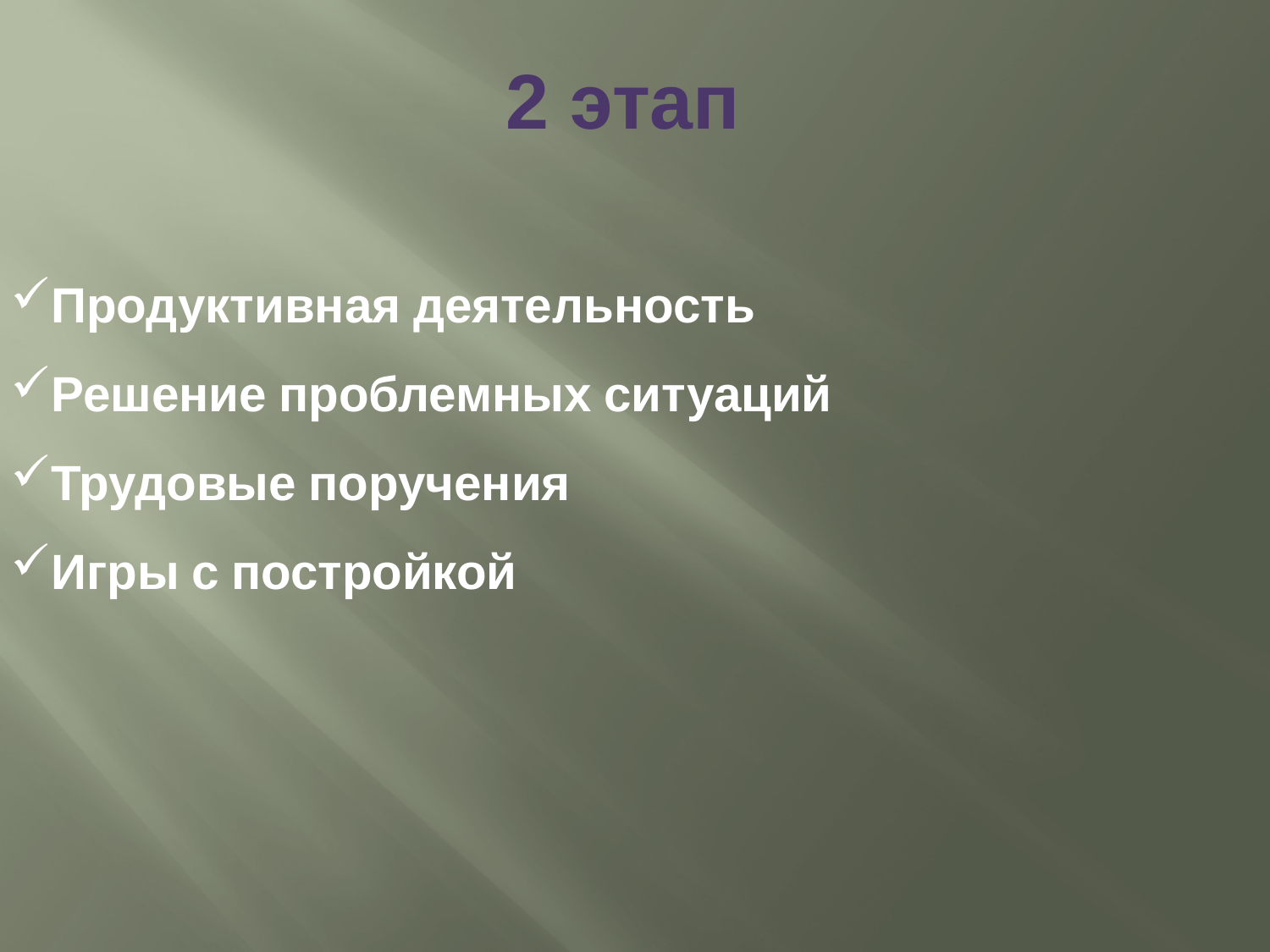

# 2 этап
Продуктивная деятельность
Решение проблемных ситуаций
Трудовые поручения
Игры с постройкой